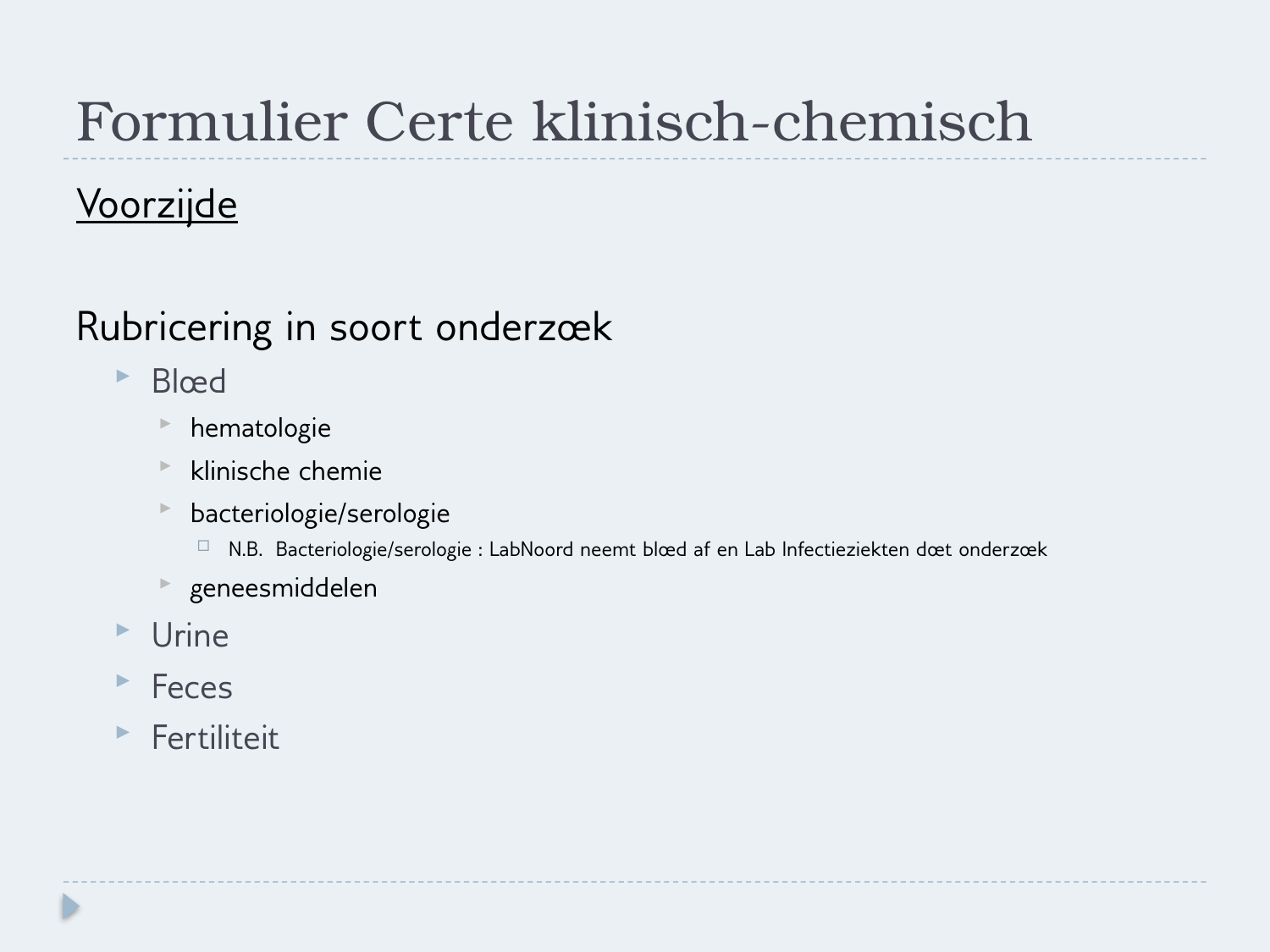

# Formulier Certe klinisch-chemisch
Voorzijde

Rubricering in soort onderzoek
Bloed
hematologie
klinische chemie
bacteriologie/serologie
N.B.  Bacteriologie/serologie : LabNoord neemt bloed af en Lab Infectieziekten doet onderzoek
geneesmiddelen
Urine
Feces
Fertiliteit